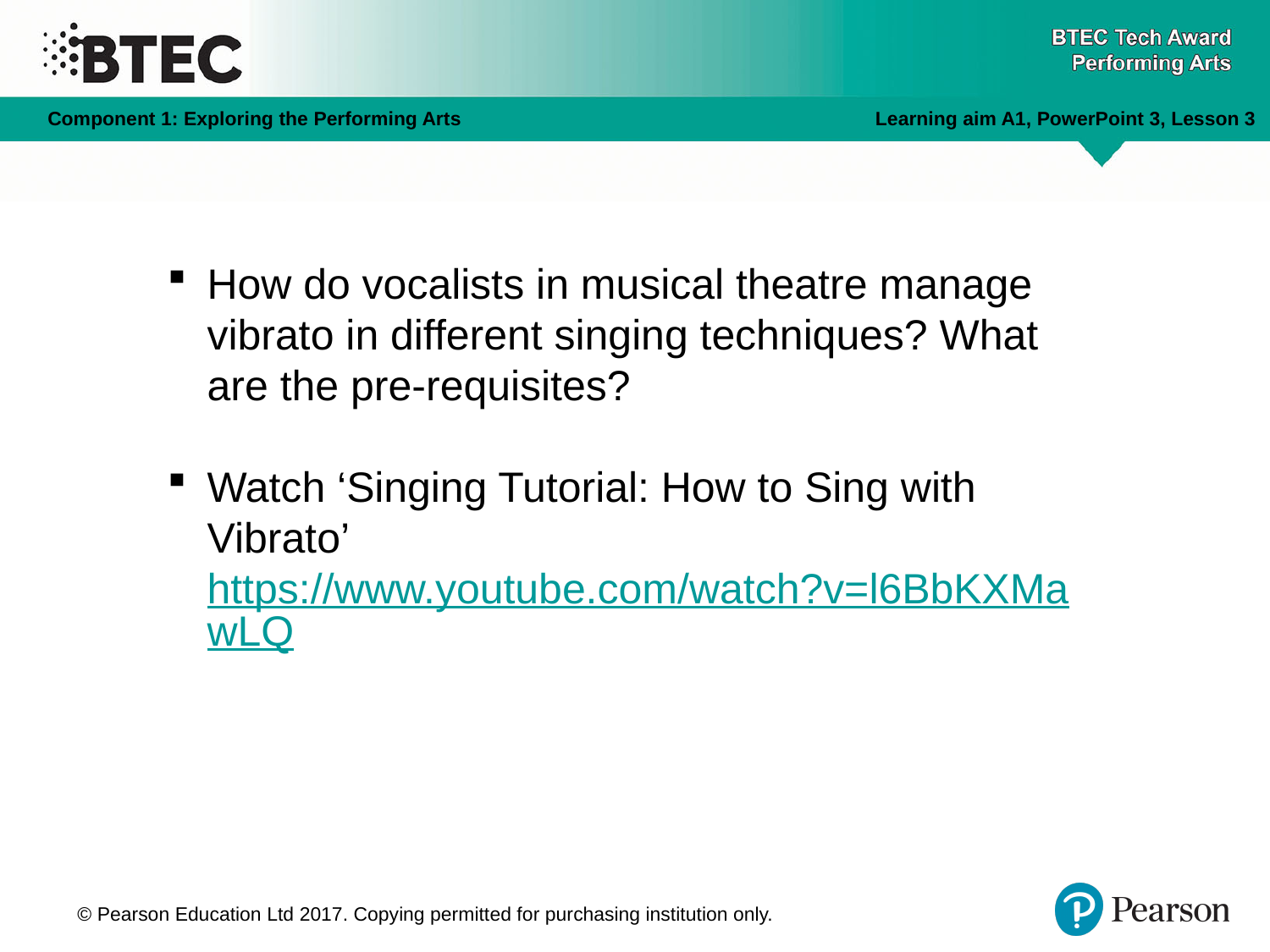

How do vocalists in musical theatre manage vibrato in different singing techniques? What are the pre-requisites?

Watch ‘Singing Tutorial: How to Sing with Vibrato’ https://www.youtube.com/watch?v=l6BbKXMawLQ

© Pearson Education Ltd 2017. Copying permitted for purchasing institution only.